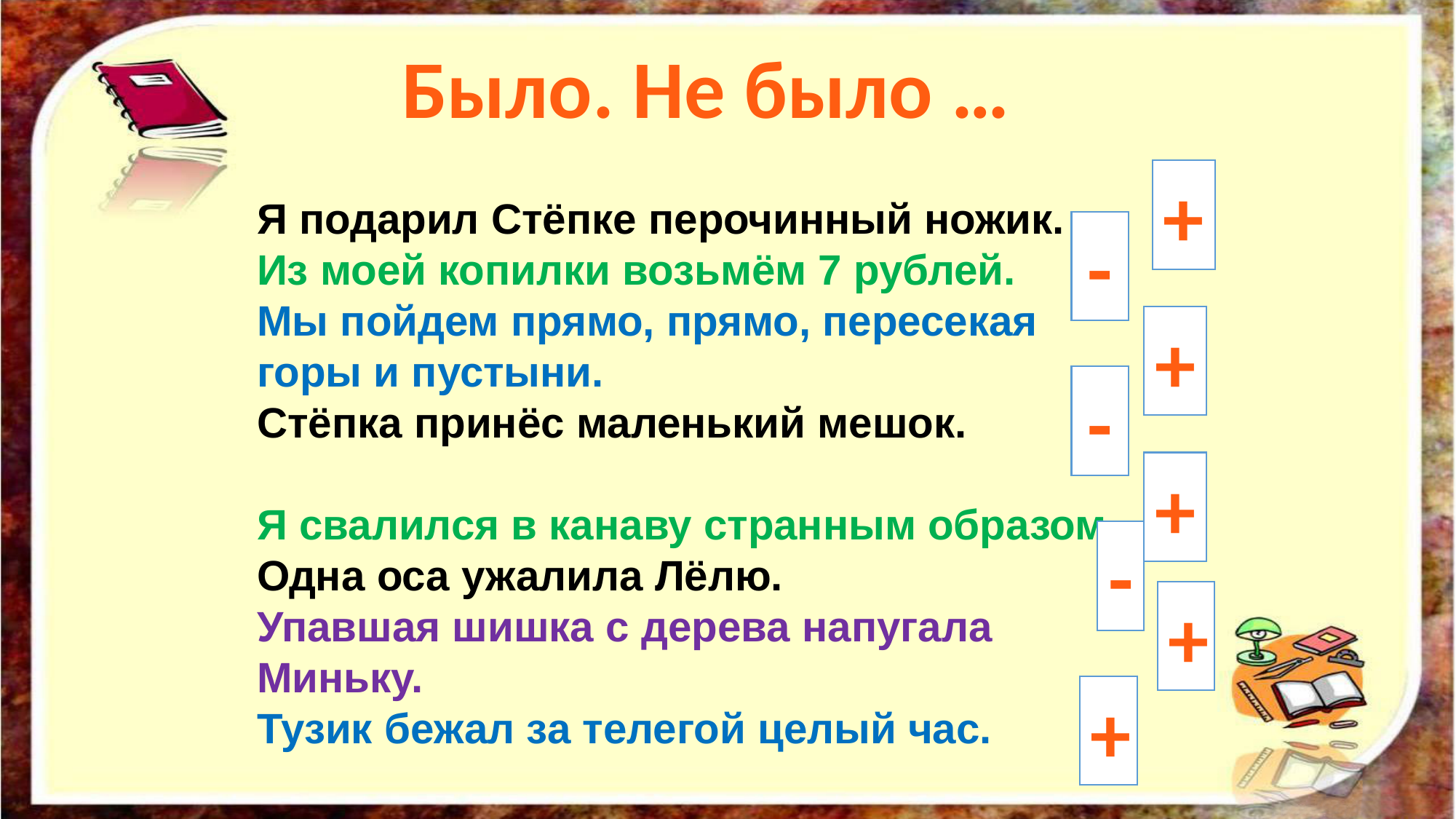

Было. Не было …
+
Я подарил Стёпке перочинный ножик.
Из моей копилки возьмём 7 рублей.
Мы пойдем прямо, прямо, пересекая горы и пустыни.
Стёпка принёс маленький мешок.

Я свалился в канаву странным образом.
Одна оса ужалила Лёлю.
Упавшая шишка с дерева напугала Миньку.
Тузик бежал за телегой целый час.
-
+
-
+
-
+
+